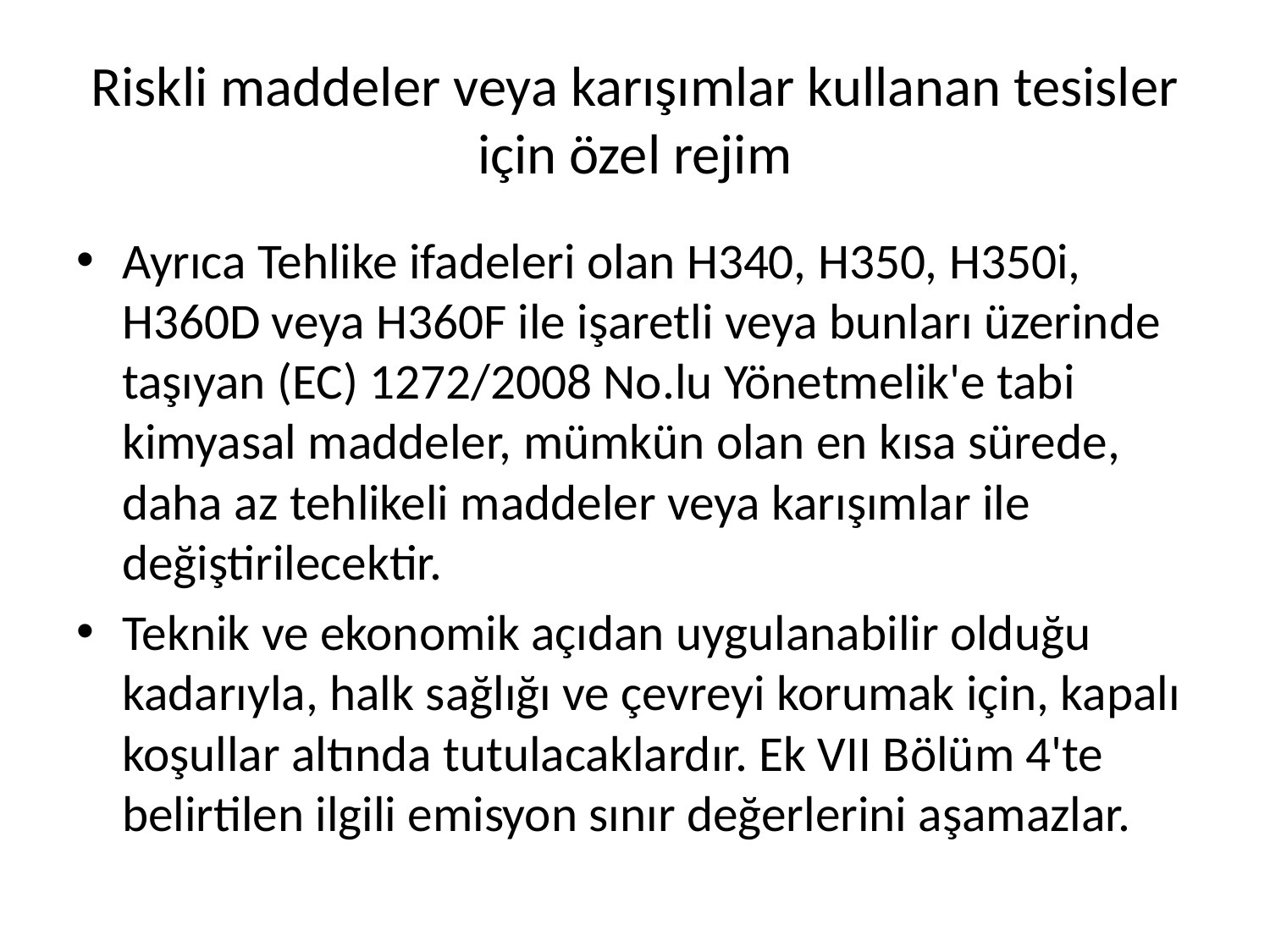

# Riskli maddeler veya karışımlar kullanan tesisler için özel rejim
Ayrıca Tehlike ifadeleri olan H340, H350, H350i, H360D veya H360F ile işaretli veya bunları üzerinde taşıyan (EC) 1272/2008 No.lu Yönetmelik'e tabi kimyasal maddeler, mümkün olan en kısa sürede, daha az tehlikeli maddeler veya karışımlar ile değiştirilecektir.
Teknik ve ekonomik açıdan uygulanabilir olduğu kadarıyla, halk sağlığı ve çevreyi korumak için, kapalı koşullar altında tutulacaklardır. Ek VII Bölüm 4'te belirtilen ilgili emisyon sınır değerlerini aşamazlar.